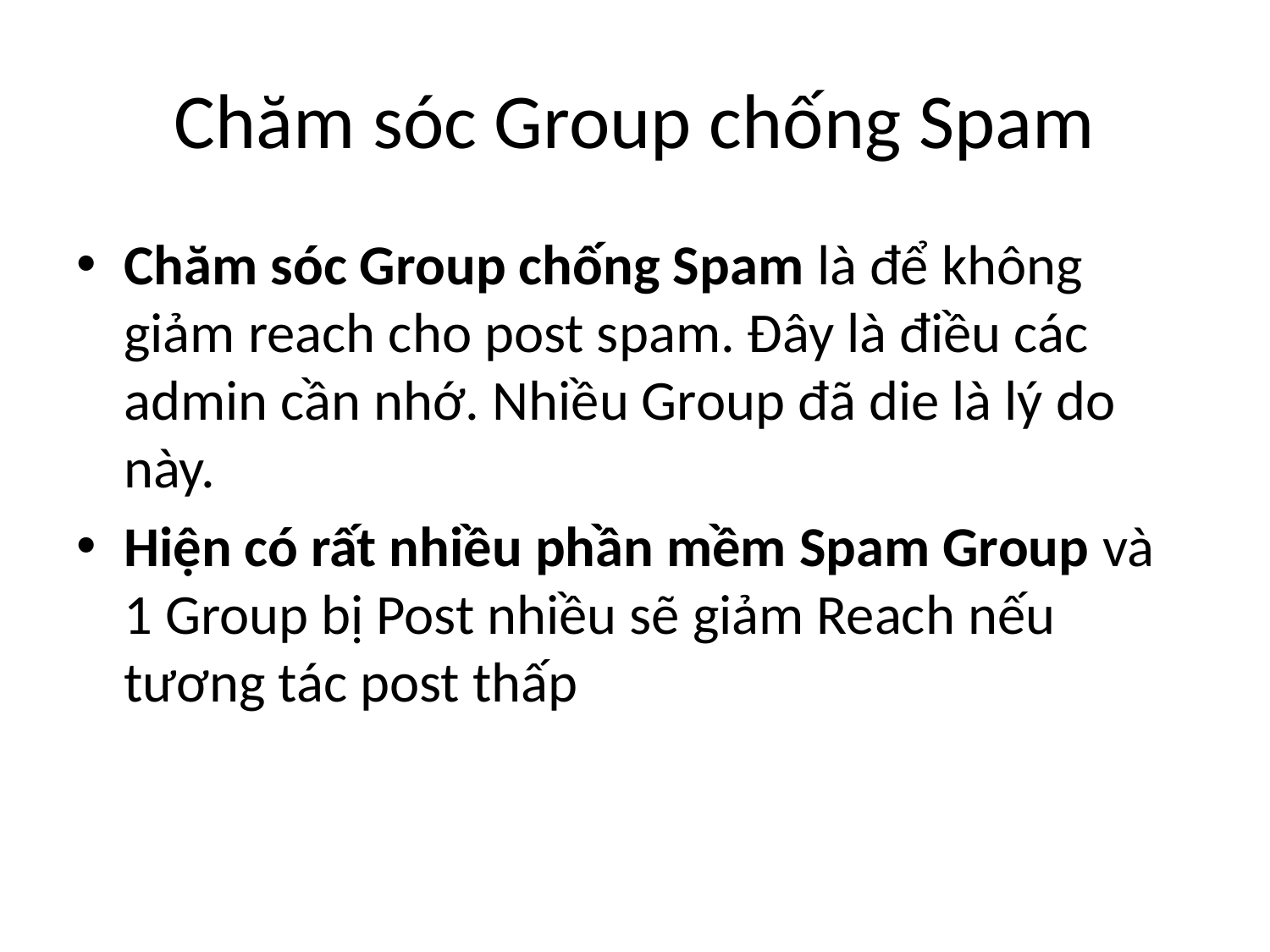

# Chăm sóc Group chống Spam
Chăm sóc Group chống Spam là để không giảm reach cho post spam. Đây là điều các admin cần nhớ. Nhiều Group đã die là lý do này.
Hiện có rất nhiều phần mềm Spam Group và 1 Group bị Post nhiều sẽ giảm Reach nếu tương tác post thấp